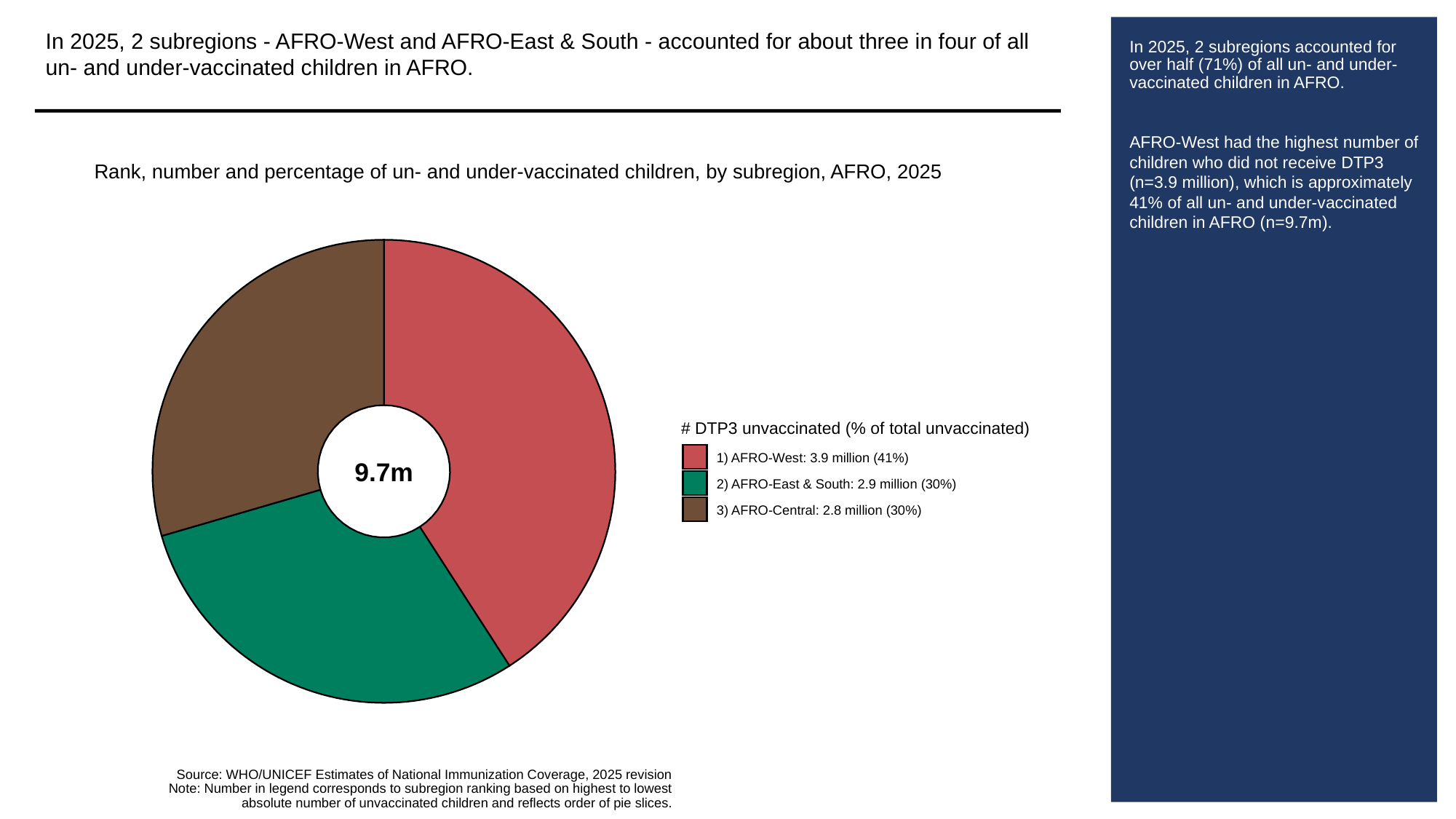

In 2025, 2 subregions - AFRO-West and AFRO-East & South - accounted for about three in four of all un- and under-vaccinated children in AFRO.
# In 2025, 2 subregions accounted for over half (71%) of all un- and under-vaccinated children in AFRO.

AFRO-West had the highest number of children who did not receive DTP3 (n=3.9 million), which is approximately 41% of all un- and under-vaccinated children in AFRO (n=9.7m).

Rank, number and percentage of un- and under-vaccinated children, by subregion, AFRO, 2025

# DTP3 unvaccinated (% of total unvaccinated)

1) AFRO-West: 3.9 million (41%)
9.7m

2) AFRO-East & South: 2.9 million (30%)

3) AFRO-Central: 2.8 million (30%)
Source: WHO/UNICEF Estimates of National Immunization Coverage, 2025 revision
Note: Number in legend corresponds to subregion ranking based on highest to lowest
absolute number of unvaccinated children and reflects order of pie slices.